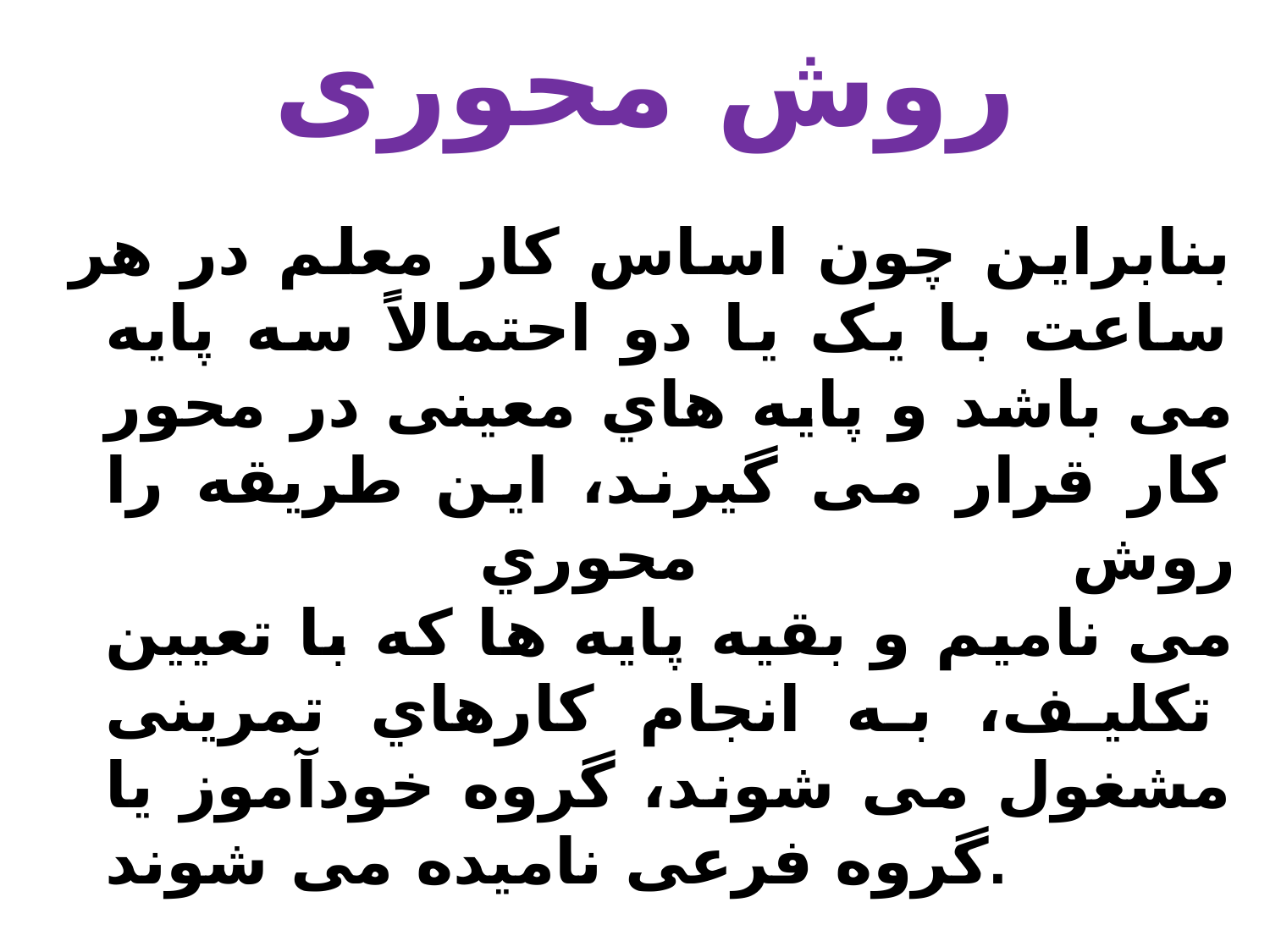

# روش محوری
بنابراین چون اساس کار معلم در هر ساعت با یک یا دو احتمالاً سه پایه می باشد و پایه هاي معینی در محور کار قرار می گیرند، این طریقه را روش محوري
می نامیم و بقیه پایه ها که با تعیین تکلیف، به انجام کارهاي تمرینی مشغول می شوند، گروه خودآموز یا گروه فرعی نامیده می شوند.